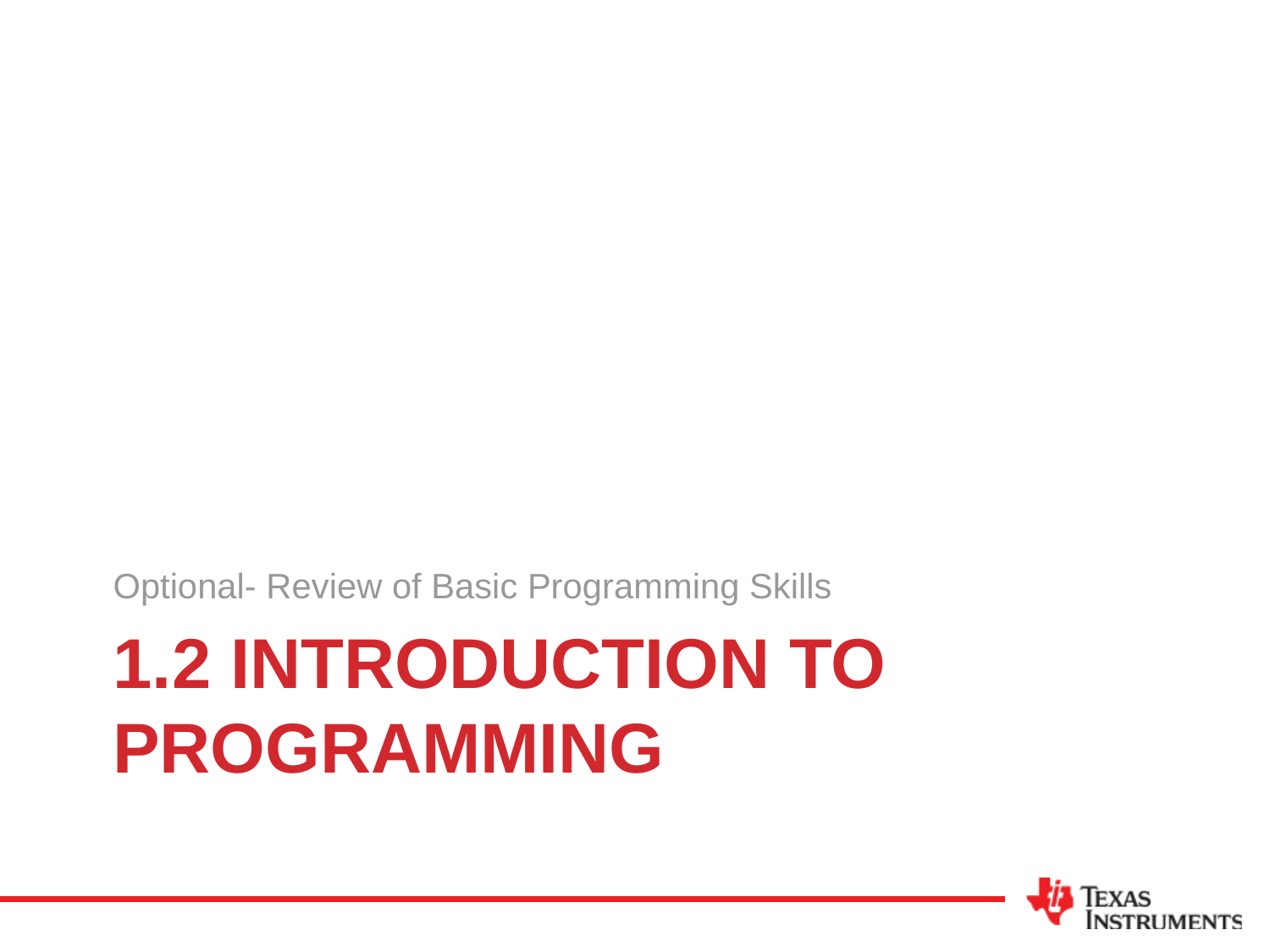

Optional- Review of Basic Programming Skills
# 1.2 Introduction to Programming